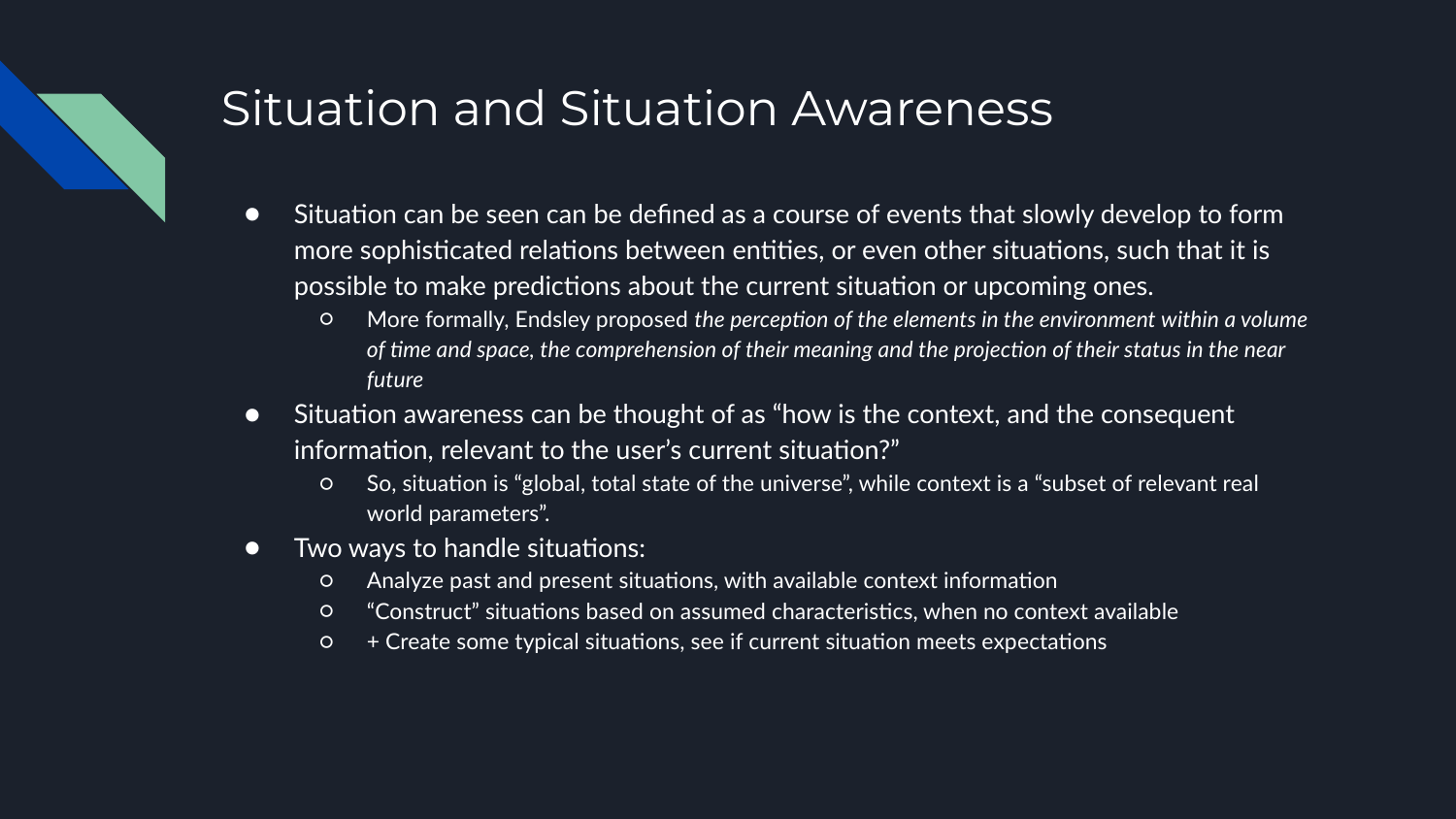

# Situation and Situation Awareness
Situation can be seen can be defined as a course of events that slowly develop to form more sophisticated relations between entities, or even other situations, such that it is possible to make predictions about the current situation or upcoming ones.
More formally, Endsley proposed the perception of the elements in the environment within a volume of time and space, the comprehension of their meaning and the projection of their status in the near future
Situation awareness can be thought of as “how is the context, and the consequent information, relevant to the user’s current situation?”
So, situation is “global, total state of the universe”, while context is a “subset of relevant real world parameters”.
Two ways to handle situations:
Analyze past and present situations, with available context information
“Construct” situations based on assumed characteristics, when no context available
+ Create some typical situations, see if current situation meets expectations